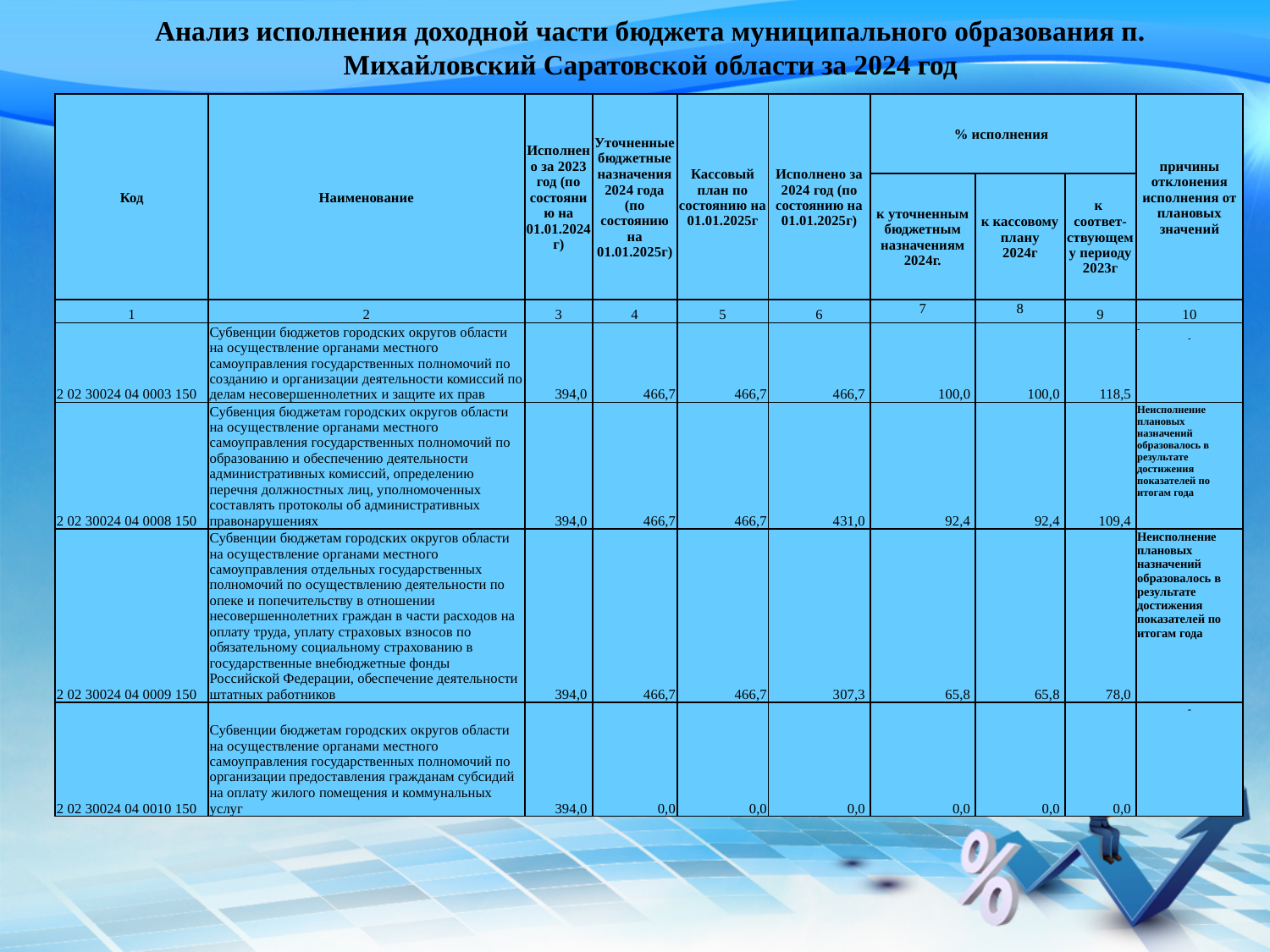

# Анализ исполнения доходной части бюджета муниципального образования п. Михайловский Саратовской области за 2024 год
| Код | Наименование | Исполнено за 2023 год (по состоянию на 01.01.2024г) | Уточненные бюджетные назначения 2024 года (по состоянию на 01.01.2025г) | Кассовый план по состоянию на 01.01.2025г | Исполнено за 2024 год (по состоянию на 01.01.2025г) | % исполнения |  |  | причины отклонения исполнения от плановых значений |
| --- | --- | --- | --- | --- | --- | --- | --- | --- | --- |
|  |  |  |  |  |  | к уточненным бюджетным назначениям 2024г. | к кассовому плану 2024г | к соответ-ствующему периоду 2023г |  |
| 1 | 2 | 3 | 4 | 5 | 6 | 7 | 8 | 9 | 10 |
| 2 02 30024 04 0003 150 | Субвенции бюджетов городских округов области на осуществление органами местного самоуправления государственных полномочий по созданию и организации деятельности комиссий по делам несовершеннолетних и защите их прав | 394,0 | 466,7 | 466,7 | 466,7 | 100,0 | 100,0 | 118,5 | - - |
| 2 02 30024 04 0008 150 | Cубвенция бюджетам городских округов области на осуществление органами местного самоуправления государственных полномочий по образованию и обеспечению деятельности административных комиссий, определению перечня должностных лиц, уполномоченных составлять протоколы об административных правонарушениях | 394,0 | 466,7 | 466,7 | 431,0 | 92,4 | 92,4 | 109,4 | Неисполнение плановых назначений образовалось в результате достижения показателей по итогам года |
| 2 02 30024 04 0009 150 | Cубвенции бюджетам городских округов области на осуществление органами местного самоуправления отдельных государственных полномочий по осуществлению деятельности по опеке и попечительству в отношении несовершеннолетних граждан в части расходов на оплату труда, уплату страховых взносов по обязательному социальному страхованию в государственные внебюджетные фонды Российской Федерации, обеспечение деятельности штатных работников | 394,0 | 466,7 | 466,7 | 307,3 | 65,8 | 65,8 | 78,0 | Неисполнение плановых назначений образовалось в результате достижения показателей по итогам года |
| 2 02 30024 04 0010 150 | Cубвенции бюджетам городских округов области на осуществление органами местного самоуправления государственных полномочий по организации предоставления гражданам субсидий на оплату жилого помещения и коммунальных услуг | 394,0 | 0,0 | 0,0 | 0,0 | 0,0 | 0,0 | 0,0 | - |